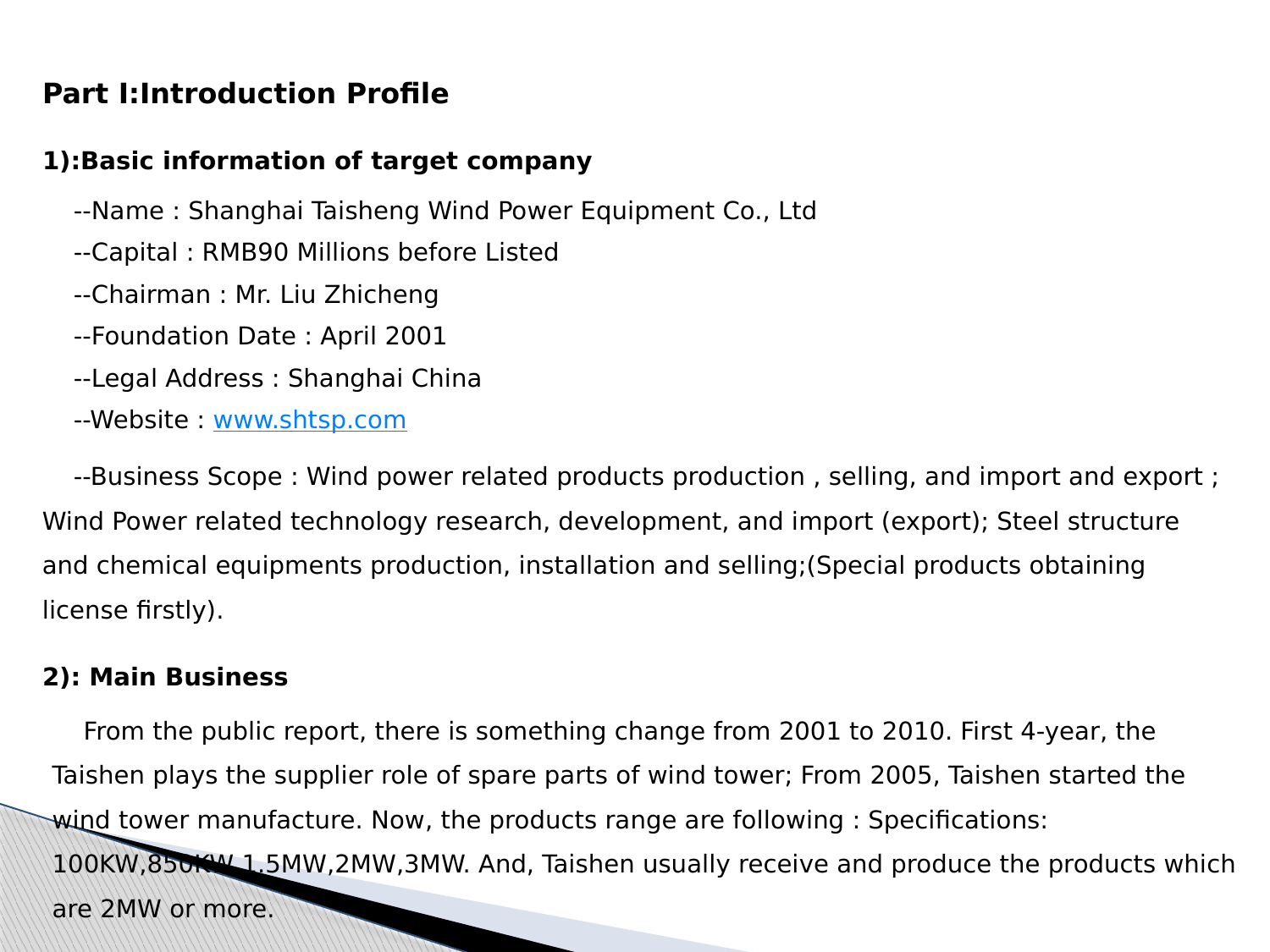

Part I:Introduction Profile
1):Basic information of target company
    --Name : Shanghai Taisheng Wind Power Equipment Co., Ltd
    --Capital : RMB90 Millions before Listed
    --Chairman : Mr. Liu Zhicheng
    --Foundation Date : April 2001
    --Legal Address : Shanghai China
    --Website : www.shtsp.com
    --Business Scope : Wind power related products production , selling, and import and export ; Wind Power related technology research, development, and import (export); Steel structure and chemical equipments production, installation and selling;(Special products obtaining license firstly).

2): Main Business
    From the public report, there is something change from 2001 to 2010. First 4-year, the Taishen plays the supplier role of spare parts of wind tower; From 2005, Taishen started the wind tower manufacture. Now, the products range are following : Specifications: 100KW,850KW,1.5MW,2MW,3MW. And, Taishen usually receive and produce the products which are 2MW or more.